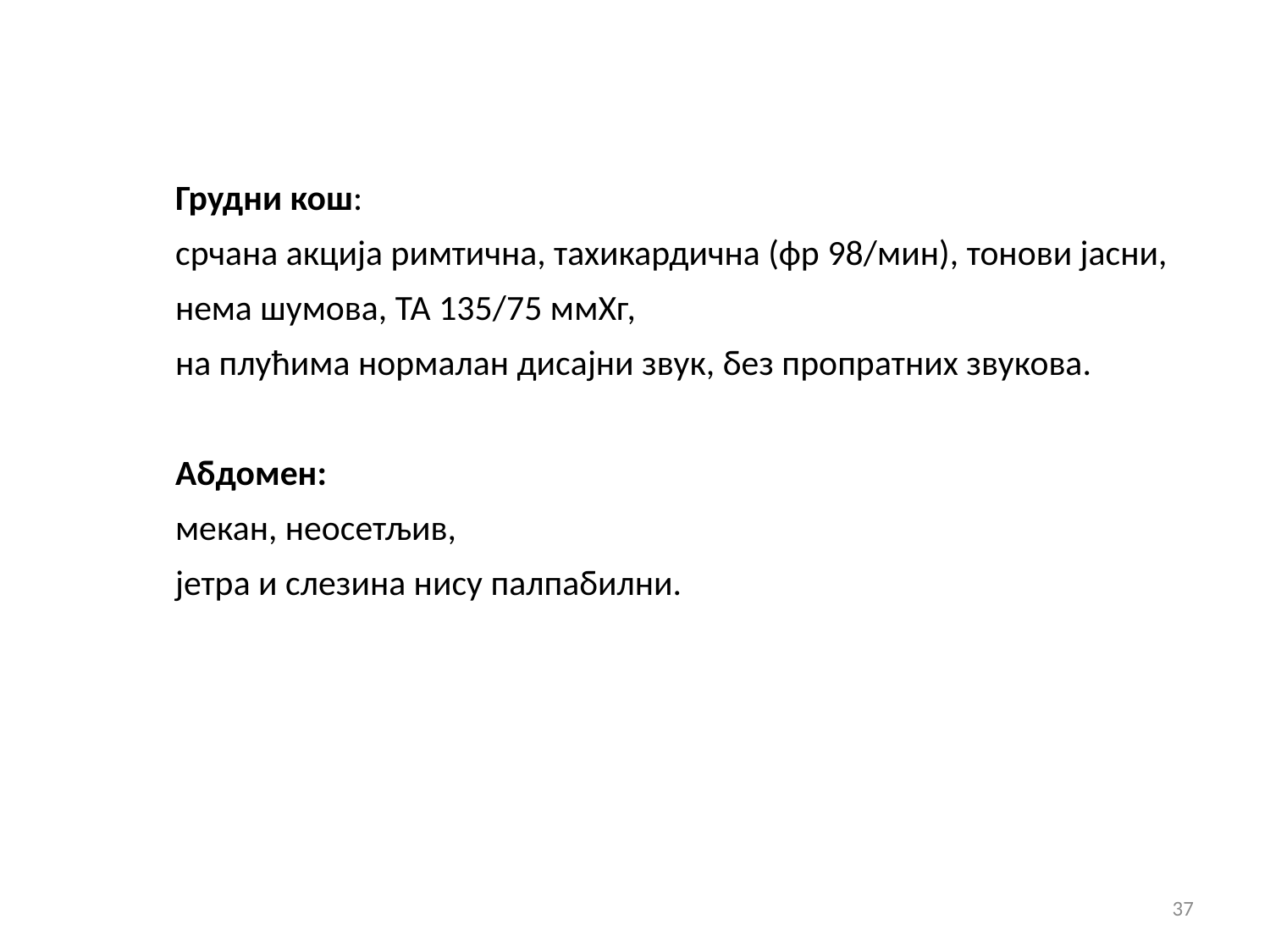

Грудни кош:
срчана акција римтична, тахикардична (фр 98/мин), тонови јасни, нема шумова, ТА 135/75 ммХг,
на плућима нормалан дисајни звук, без пропратних звукова.

Абдомен:
мекан, неосетљив,
јетра и слезина нису палпабилни.
37